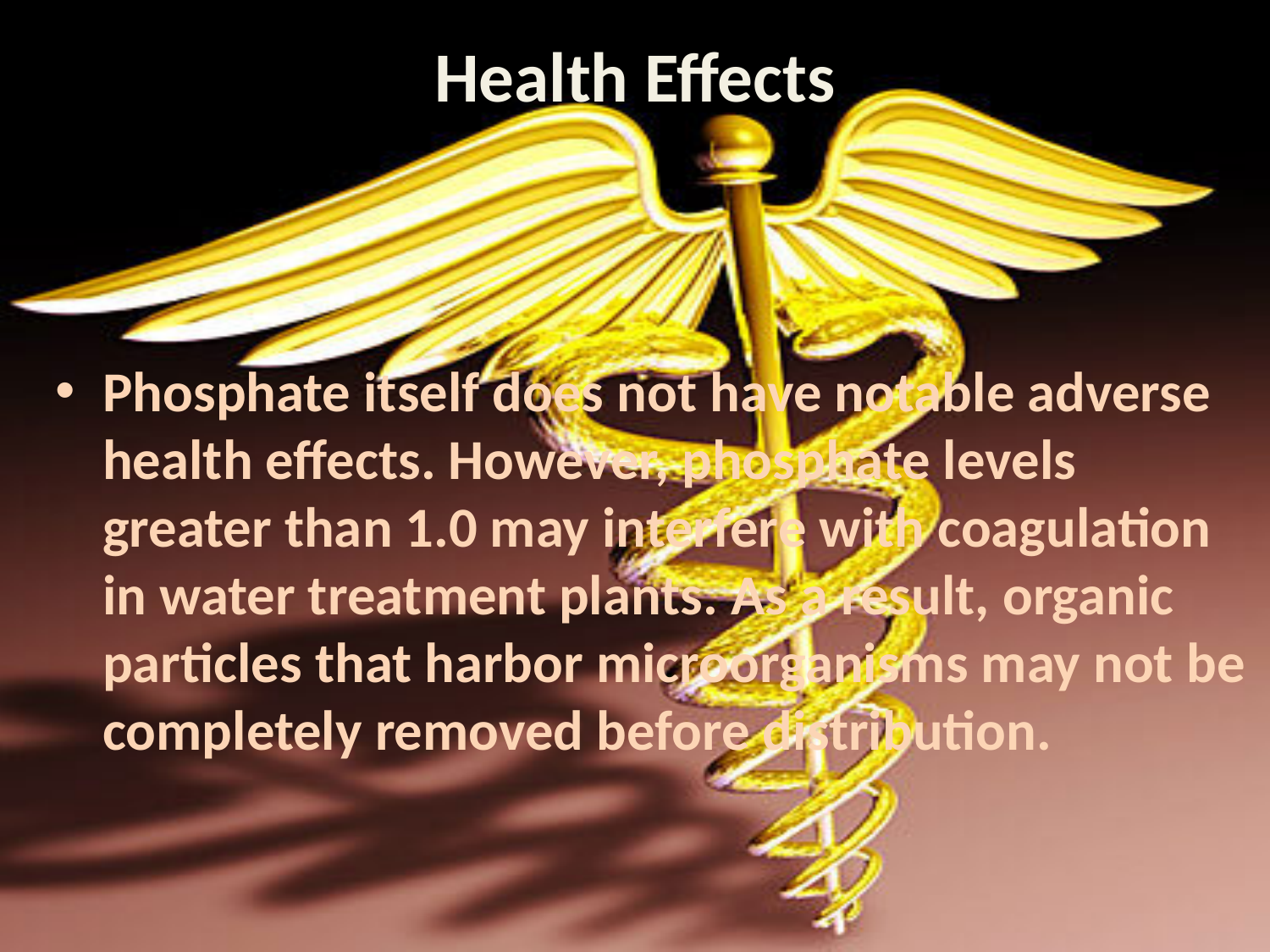

# Health Effects
Phosphate itself does not have notable adverse health effects. However, phosphate levels greater than 1.0 may interfere with coagulation in water treatment plants. As a result, organic particles that harbor microorganisms may not be completely removed before distribution.